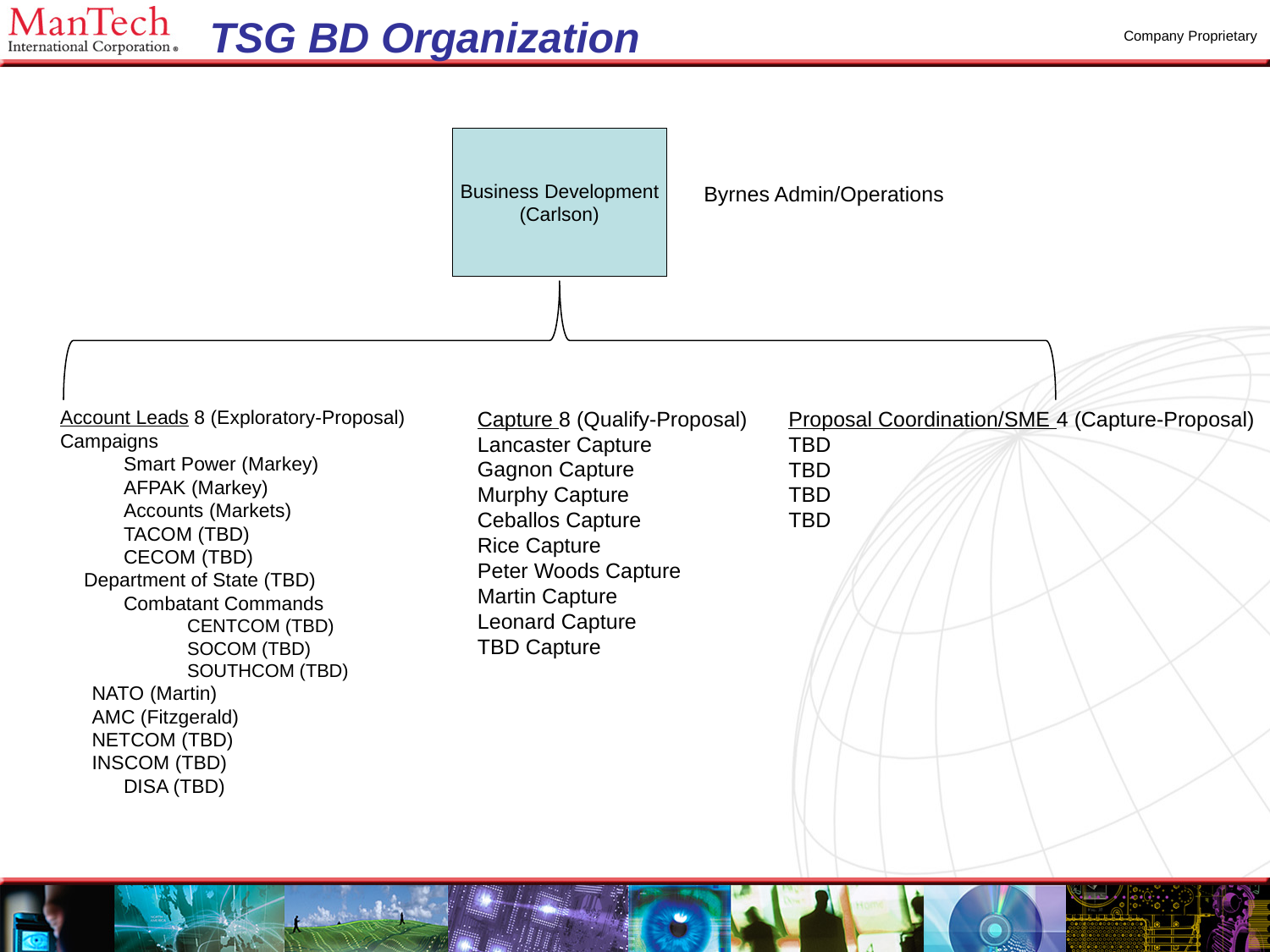

# TSG BD Organization
Business Development
(Carlson)
Byrnes Admin/Operations
Account Leads 8 (Exploratory-Proposal)
Campaigns
Smart Power (Markey)
AFPAK (Markey)
Accounts (Markets)
TACOM (TBD)
CECOM (TBD)
Department of State (TBD)
Combatant Commands
CENTCOM (TBD)
SOCOM (TBD)
SOUTHCOM (TBD)
NATO (Martin)
AMC (Fitzgerald)
NETCOM (TBD)
INSCOM (TBD)
DISA (TBD)
Capture 8 (Qualify-Proposal)
Lancaster Capture
Gagnon Capture
Murphy Capture
Ceballos Capture
Rice Capture
Peter Woods Capture
Martin Capture
Leonard Capture
TBD Capture
Proposal Coordination/SME 4 (Capture-Proposal)
TBD
TBD
TBD
TBD